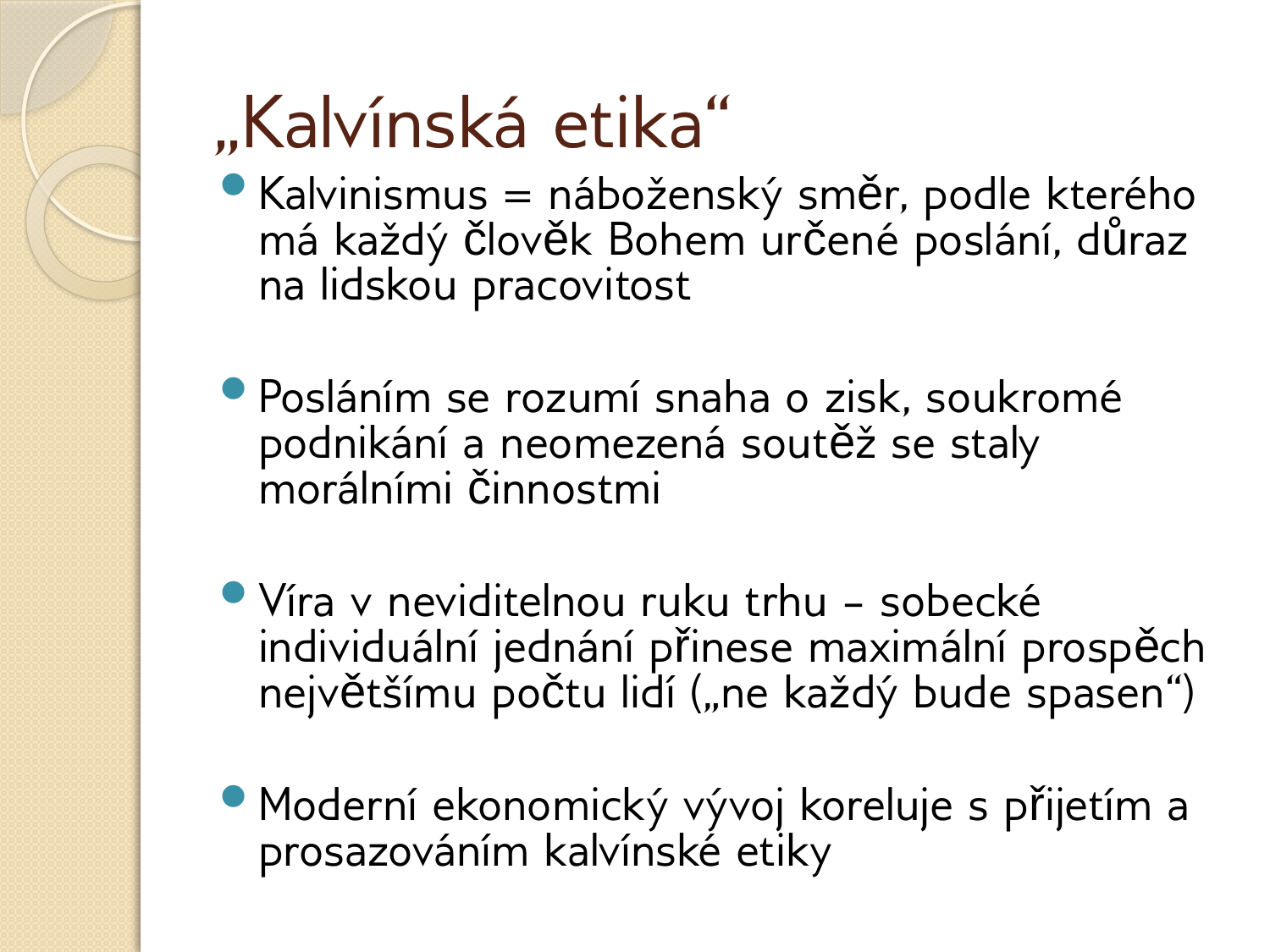

# „Kalvínská etika“
Kalvinismus = náboženský směr, podle kterého má každý člověk Bohem určené poslání, důraz na lidskou pracovitost

Posláním se rozumí snaha o zisk, soukromé podnikání a neomezená soutěž se staly morálními činnostmi

Víra v neviditelnou ruku trhu – sobecké individuální jednání přinese maximální prospěch největšímu počtu lidí („ne každý bude spasen“)

Moderní ekonomický vývoj koreluje s přijetím a prosazováním kalvínské etiky